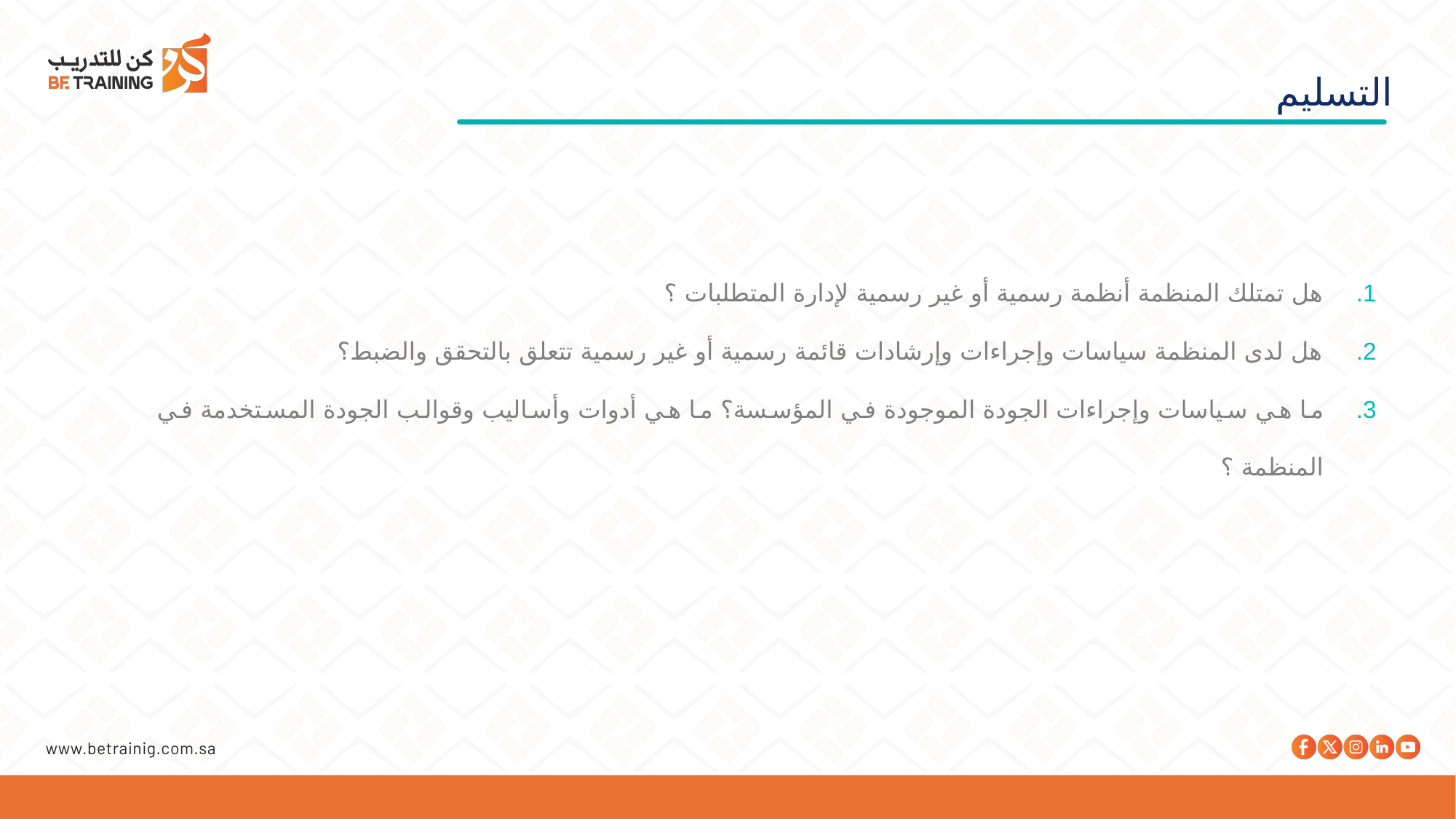

التسليم
هل تمتلك المنظمة أنظمة رسمية أو غير رسمية لإدارة المتطلبات ؟
هل لدى المنظمة سياسات وإجراءات وإرشادات قائمة رسمية أو غير رسمية تتعلق بالتحقق والضبط؟
ما هي سياسات وإجراءات الجودة الموجودة في المؤسسة؟ ما هي أدوات وأساليب وقوالب الجودة المستخدمة في المنظمة ؟